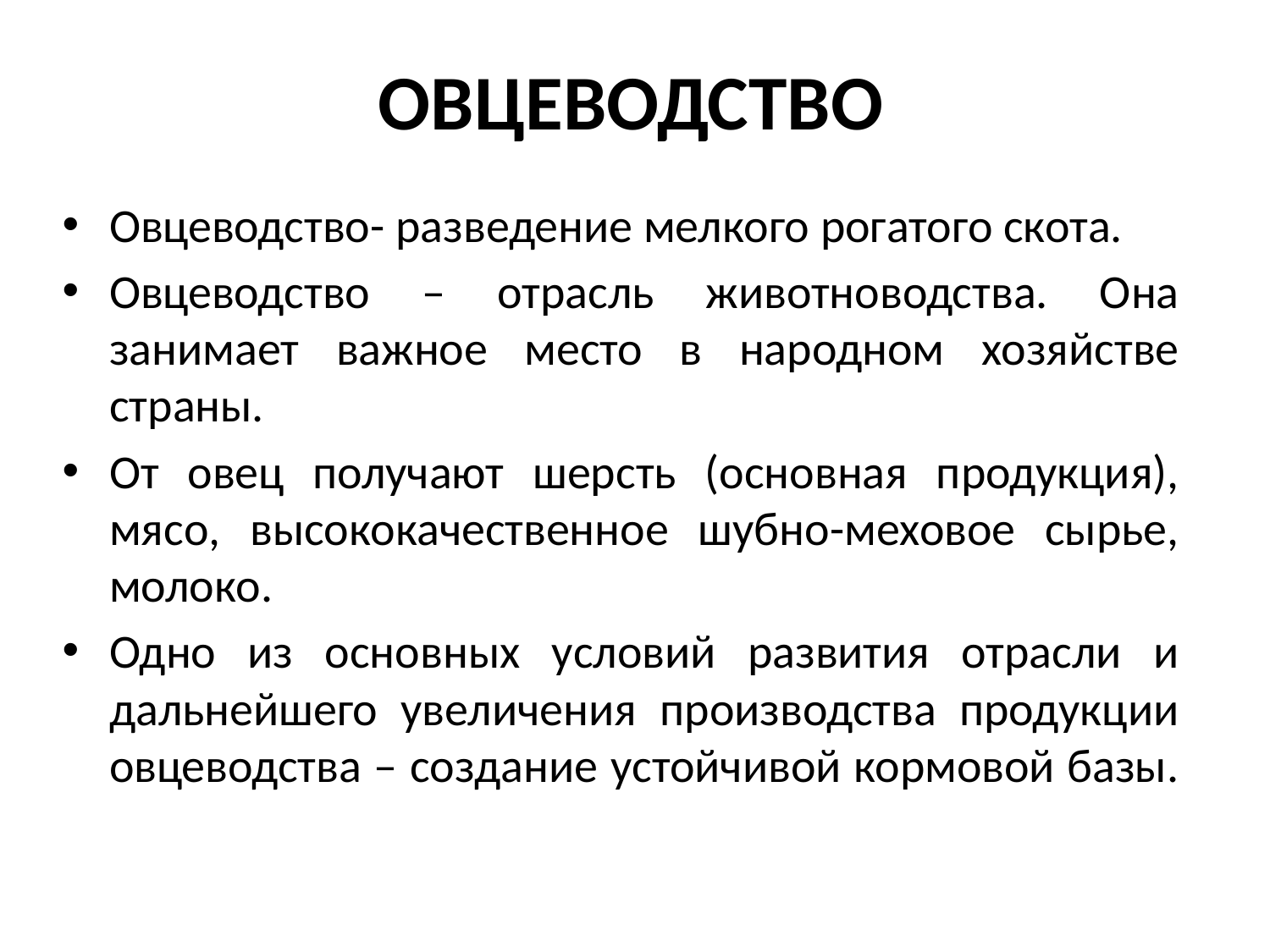

# ОВЦЕВОДСТВО
Овцеводство- разведение мелкого рогатого скота.
Овцеводство – отрасль животноводства. Она занимает важное место в народном хозяйстве страны.
От овец получают шерсть (основная продукция), мясо, высококачественное шубно-меховое сырье, молоко.
Одно из основных условий развития отрасли и дальнейшего увеличения производства продукции овцеводства – создание устойчивой кормовой базы.